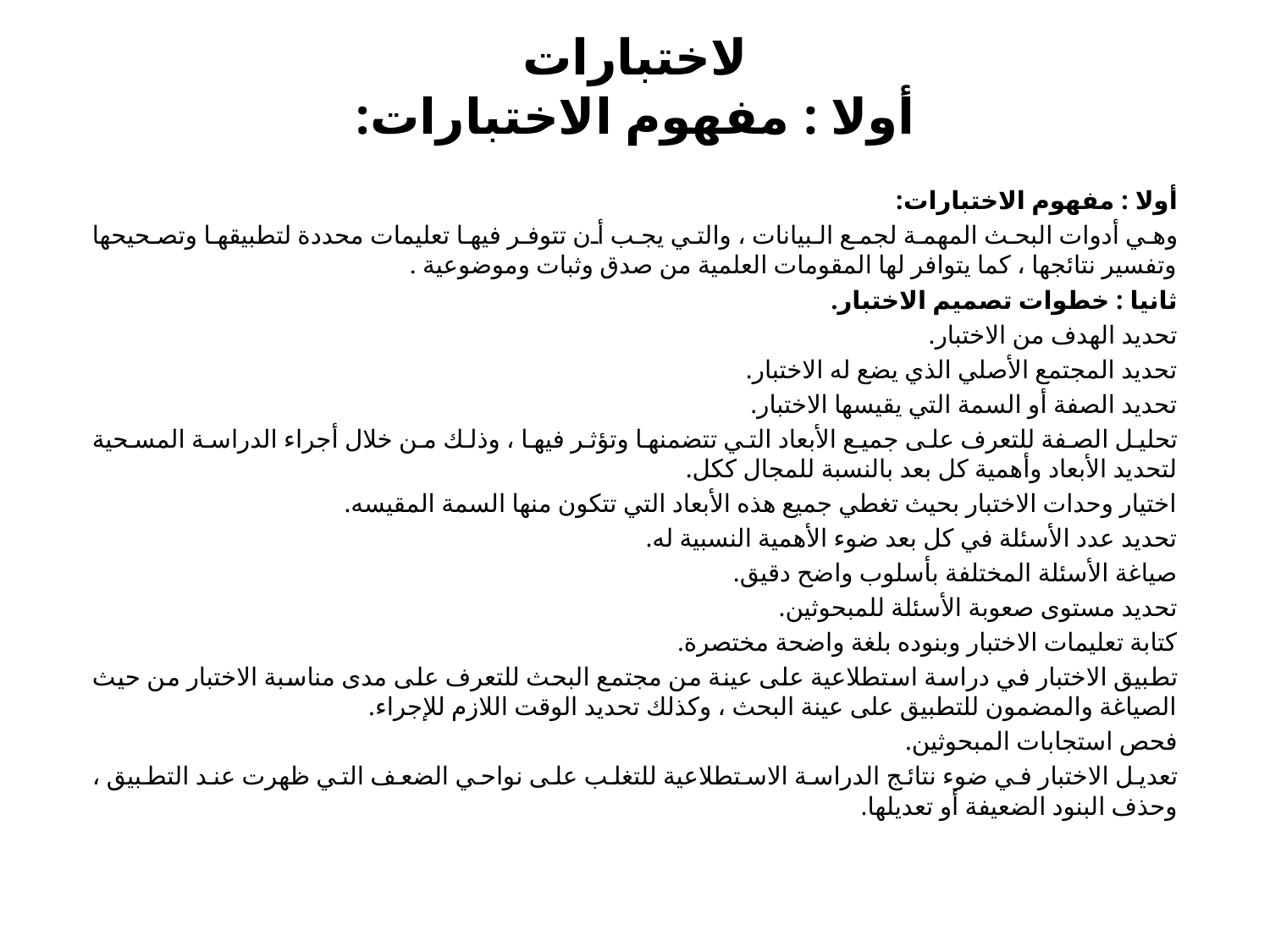

# لاختبارات أولا : مفهوم الاختبارات:
أولا : مفهوم الاختبارات:
	وهي أدوات البحث المهمة لجمع البيانات ، والتي يجب أن تتوفر فيها تعليمات محددة لتطبيقها وتصحيحها وتفسير نتائجها ، كما يتوافر لها المقومات العلمية من صدق وثبات وموضوعية .
ثانيا : خطوات تصميم الاختبار.
تحديد الهدف من الاختبار.
تحديد المجتمع الأصلي الذي يضع له الاختبار.
تحديد الصفة أو السمة التي يقيسها الاختبار.
تحليل الصفة للتعرف على جميع الأبعاد التي تتضمنها وتؤثر فيها ، وذلك من خلال أجراء الدراسة المسحية لتحديد الأبعاد وأهمية كل بعد بالنسبة للمجال ككل.
اختيار وحدات الاختبار بحيث تغطي جميع هذه الأبعاد التي تتكون منها السمة المقيسه.
تحديد عدد الأسئلة في كل بعد ضوء الأهمية النسبية له.
صياغة الأسئلة المختلفة بأسلوب واضح دقيق.
تحديد مستوى صعوبة الأسئلة للمبحوثين.
كتابة تعليمات الاختبار وبنوده بلغة واضحة مختصرة.
تطبيق الاختبار في دراسة استطلاعية على عينة من مجتمع البحث للتعرف على مدى مناسبة الاختبار من حيث الصياغة والمضمون للتطبيق على عينة البحث ، وكذلك تحديد الوقت اللازم للإجراء.
فحص استجابات المبحوثين.
تعديل الاختبار في ضوء نتائج الدراسة الاستطلاعية للتغلب على نواحي الضعف التي ظهرت عند التطبيق ، وحذف البنود الضعيفة أو تعديلها.